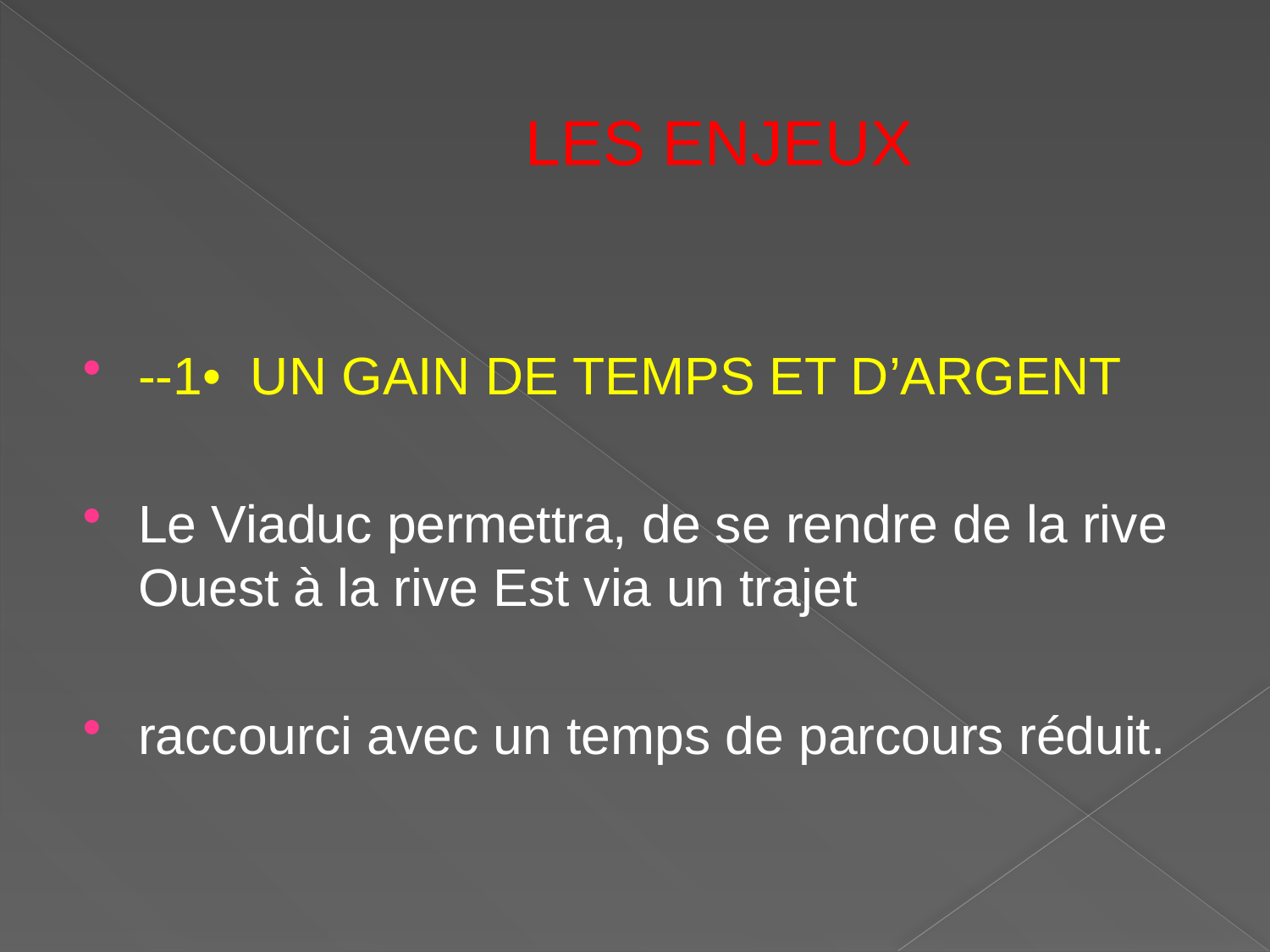

# LES ENJEUX

--1•  UN GAIN DE TEMPS ET D’ARGENT

Le Viaduc permettra, de se rendre de la rive Ouest à la rive Est via un trajet

raccourci avec un temps de parcours réduit.